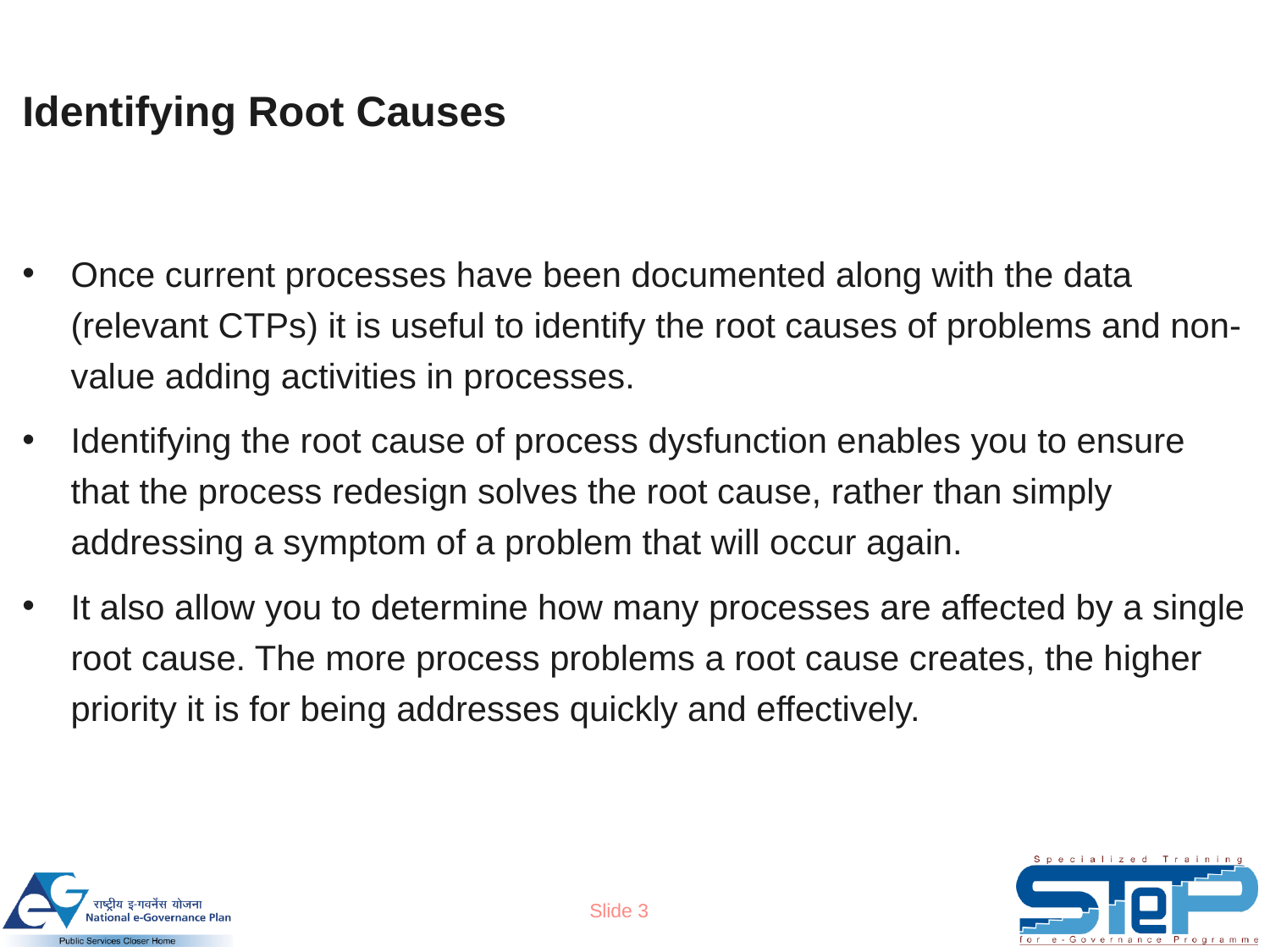

# Identifying Root Causes
Once current processes have been documented along with the data (relevant CTPs) it is useful to identify the root causes of problems and non-value adding activities in processes.
Identifying the root cause of process dysfunction enables you to ensure that the process redesign solves the root cause, rather than simply addressing a symptom of a problem that will occur again.
It also allow you to determine how many processes are affected by a single root cause. The more process problems a root cause creates, the higher priority it is for being addresses quickly and effectively.